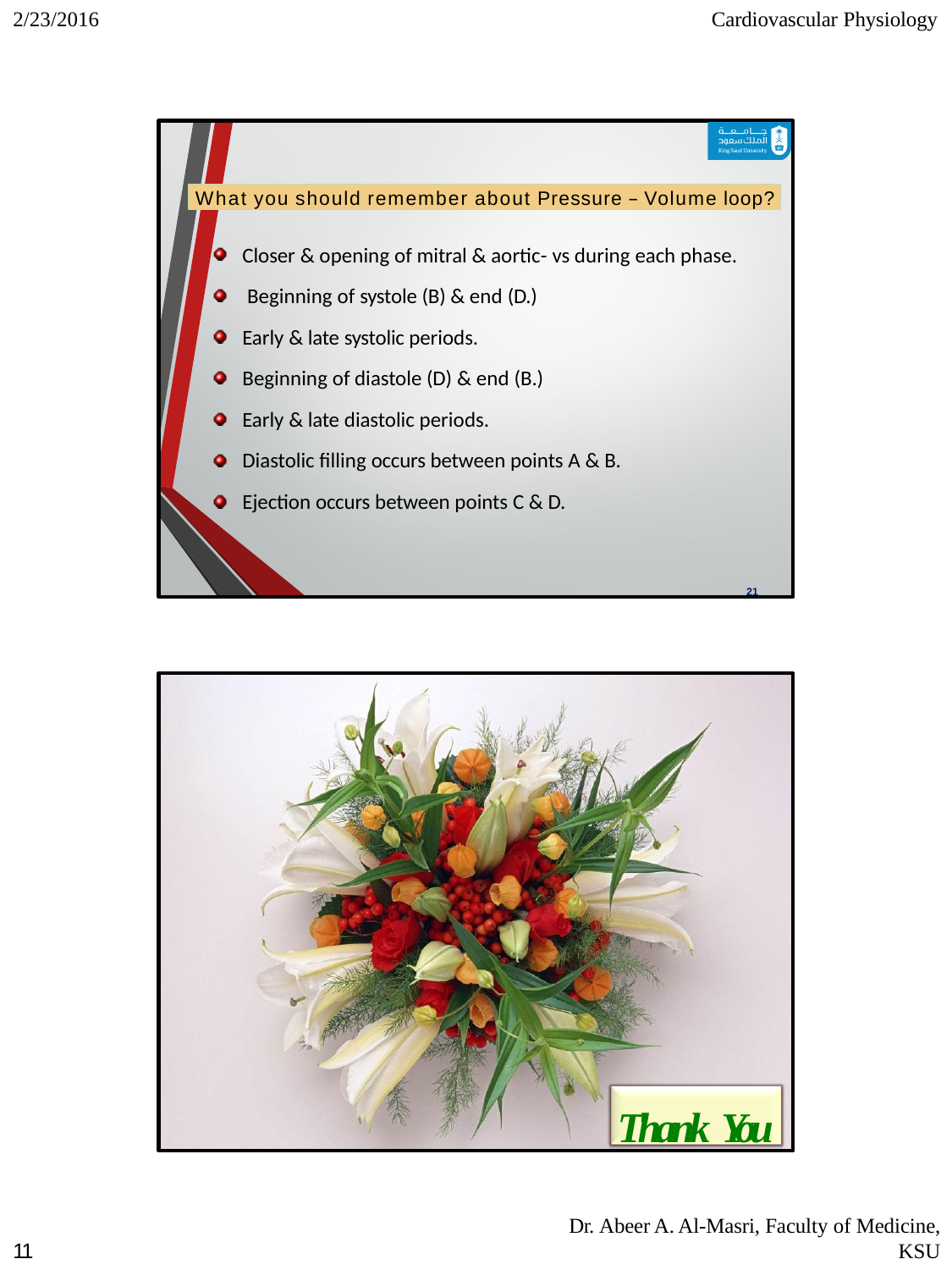

2/23/2016
Cardiovascular Physiology

Closer & opening of mitral & aortic- vs during each phase.  Beginning of systole (B) & end (D.)
Early & late systolic periods.  Beginning of diastole (D) & end (B.)  Early & late diastolic periods.
Diastolic filling occurs between points A & B.  Ejection occurs between points C & D.

21

What you should remember about Pressure – Volume loop?

Thank You

Dr. Abeer A. Al-Masri, Faculty of Medicine,
KSU
11